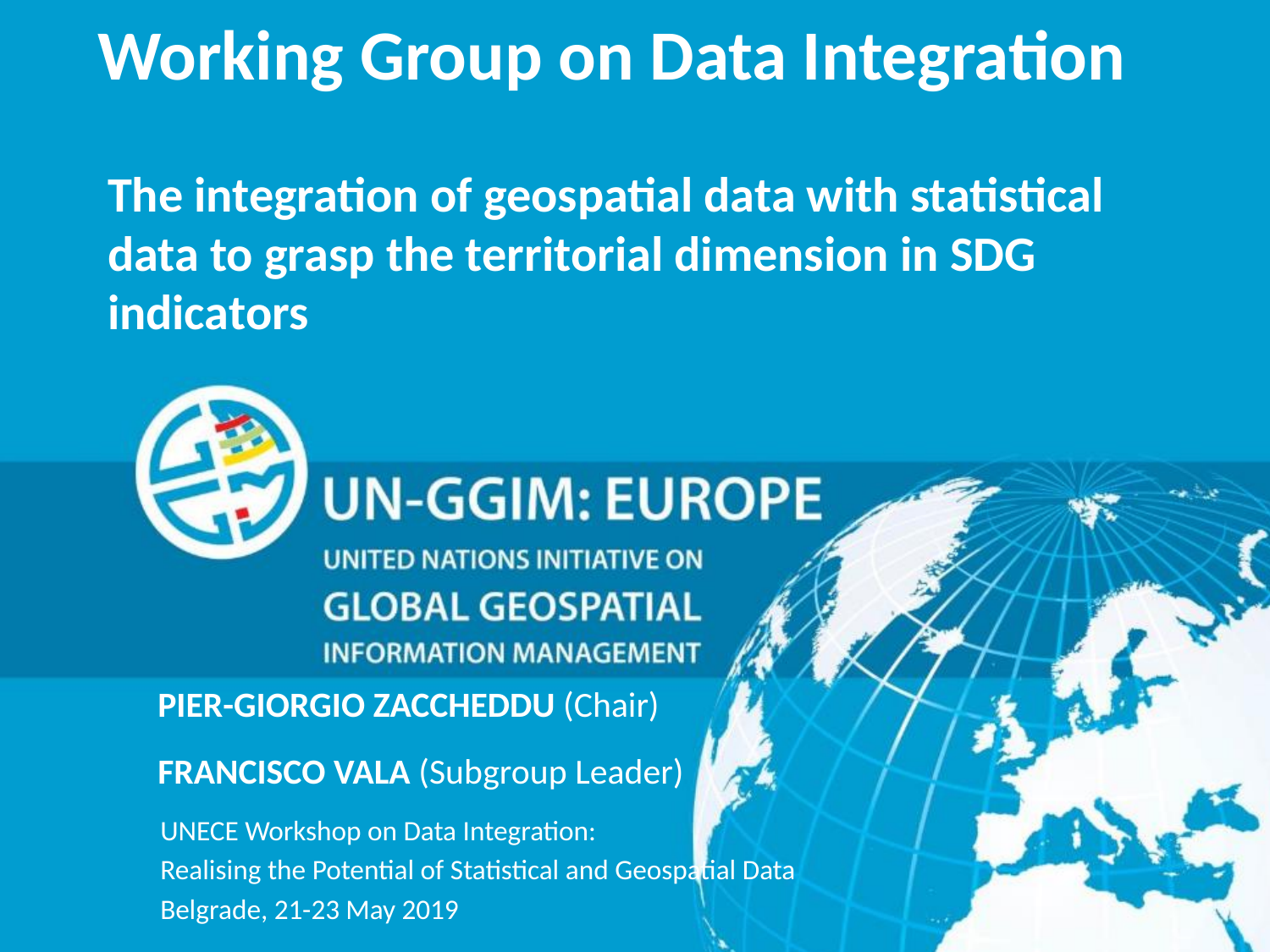

# Working Group on Data Integration
The integration of geospatial data with statistical data to grasp the territorial dimension in SDG indicators
PIER-GIORGIO ZACCHEDDU (Chair)

FRANCISCO VALA (Subgroup Leader)
UNECE Workshop on Data Integration:
Realising the Potential of Statistical and Geospatial Data
Belgrade, 21-23 May 2019